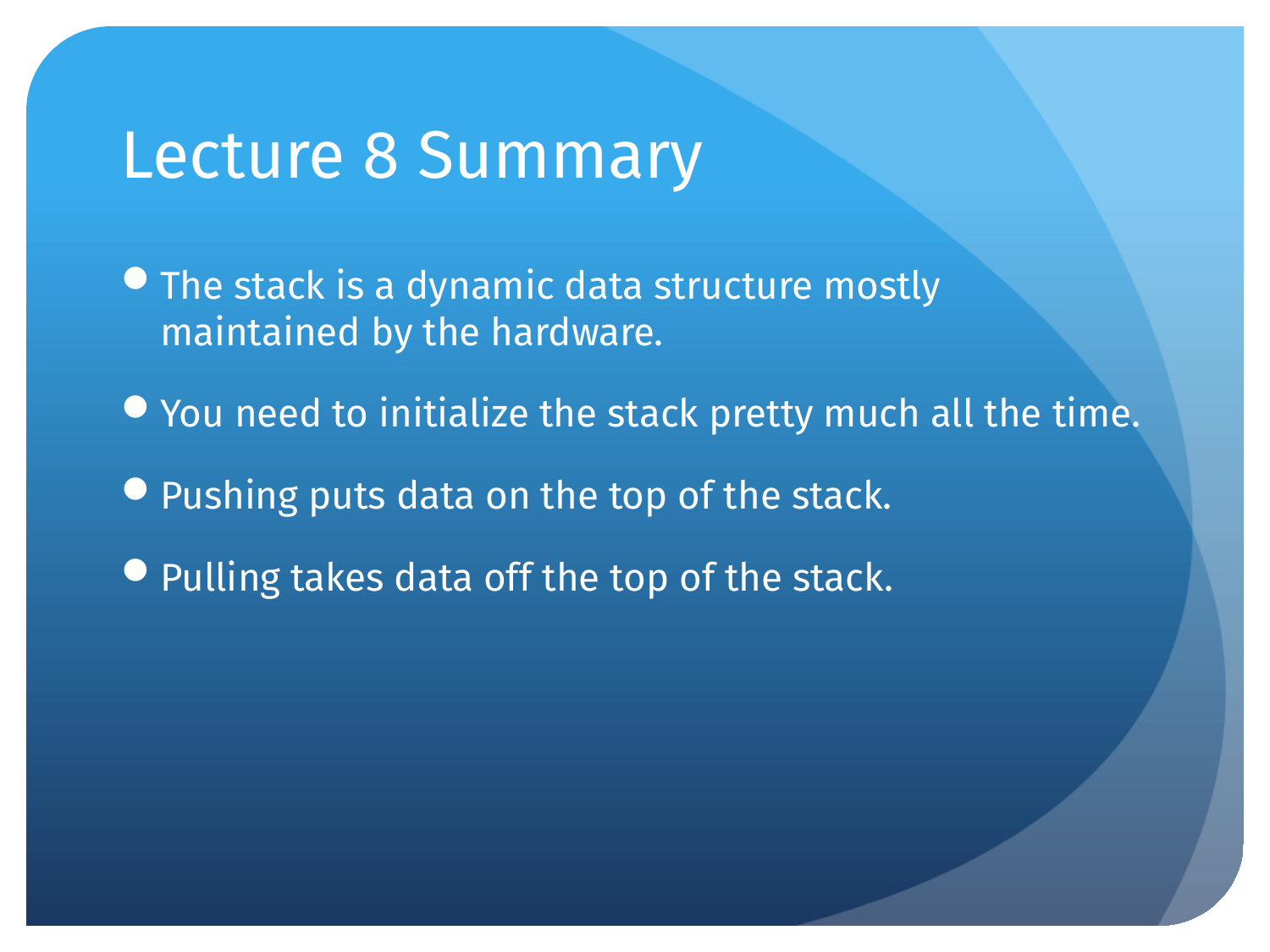

# Lecture 8 Summary
The stack is a dynamic data structure mostly maintained by the hardware.
You need to initialize the stack pretty much all the time.
Pushing puts data on the top of the stack.
Pulling takes data off the top of the stack.